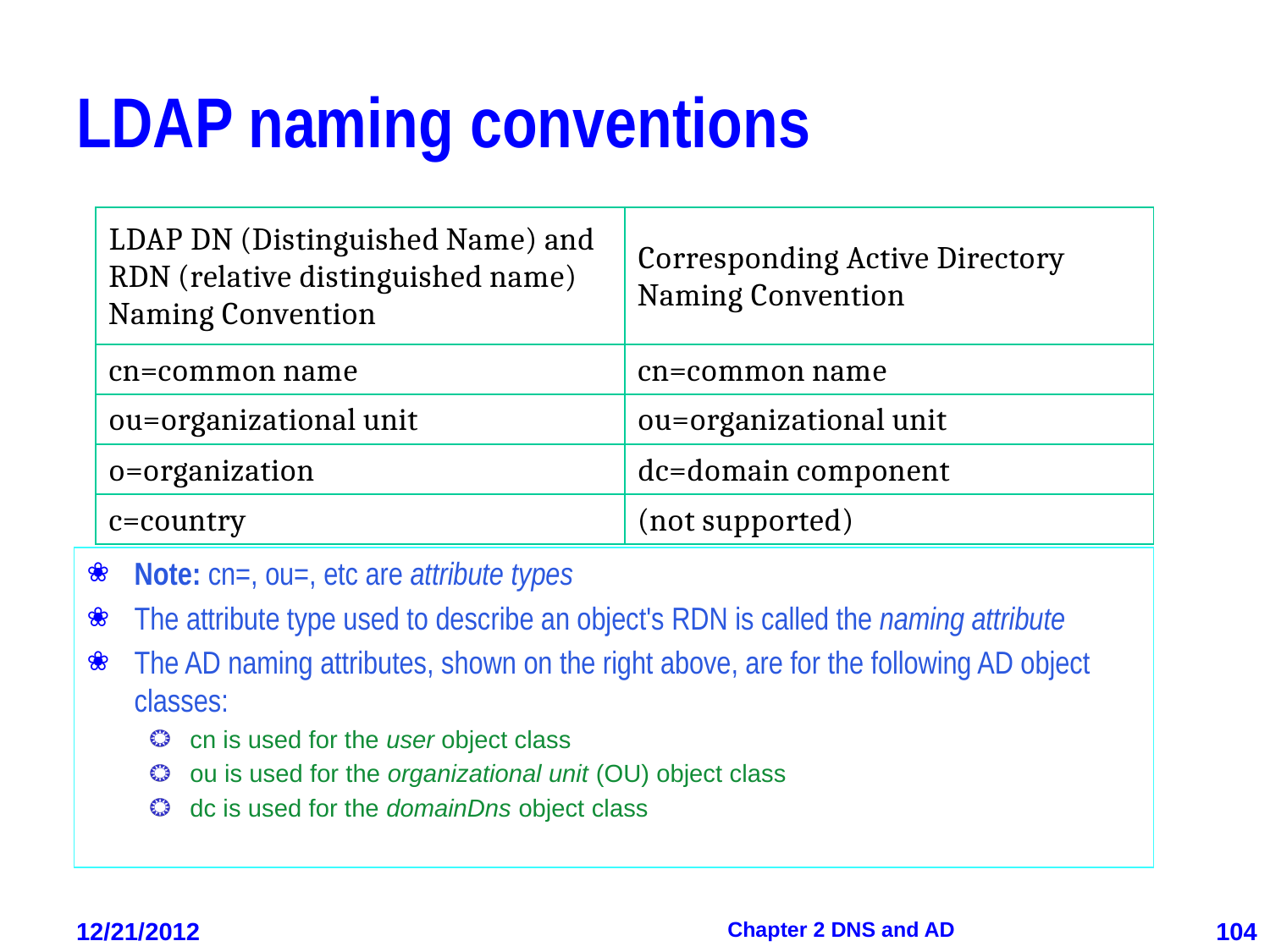

# LDAP naming conventions
| LDAP DN (Distinguished Name) and RDN (relative distinguished name) Naming Convention | Corresponding Active Directory Naming Convention |
| --- | --- |
| cn=common name | cn=common name |
| ou=organizational unit | ou=organizational unit |
| o=organization | dc=domain component |
| c=country | (not supported) |
Note: cn=, ou=, etc are attribute types
The attribute type used to describe an object's RDN is called the naming attribute
The AD naming attributes, shown on the right above, are for the following AD object classes:
cn is used for the user object class
ou is used for the organizational unit (OU) object class
dc is used for the domainDns object class

12/21/2012
Chapter 2 DNS and AD
104